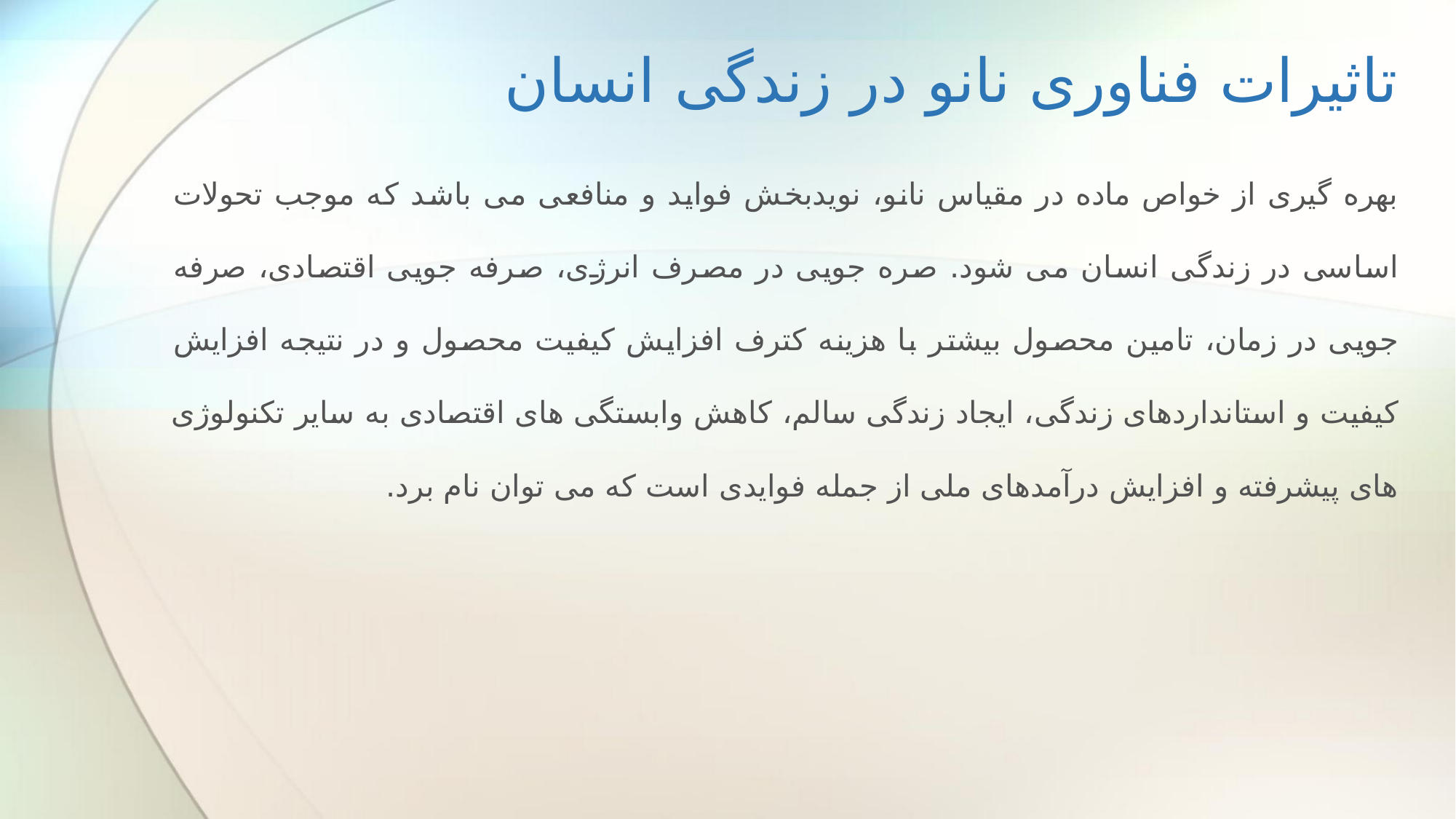

# تاثیرات فناوری نانو در زندگی انسان
بهره گیری از خواص ماده در مقیاس نانو، نویدبخش فواید و منافعی می باشد که موجب تحولات اساسی در زندگی انسان می شود. صره جویی در مصرف انرژی، صرفه جویی اقتصادی، صرفه جویی در زمان، تامین محصول بیشتر با هزینه کترف افزایش کیفیت محصول و در نتیجه افزایش کیفیت و استانداردهای زندگی، ایجاد زندگی سالم، کاهش وابستگی های اقتصادی به سایر تکنولوژی های پیشرفته و افزایش درآمدهای ملی از جمله فوایدی است که می توان نام برد.